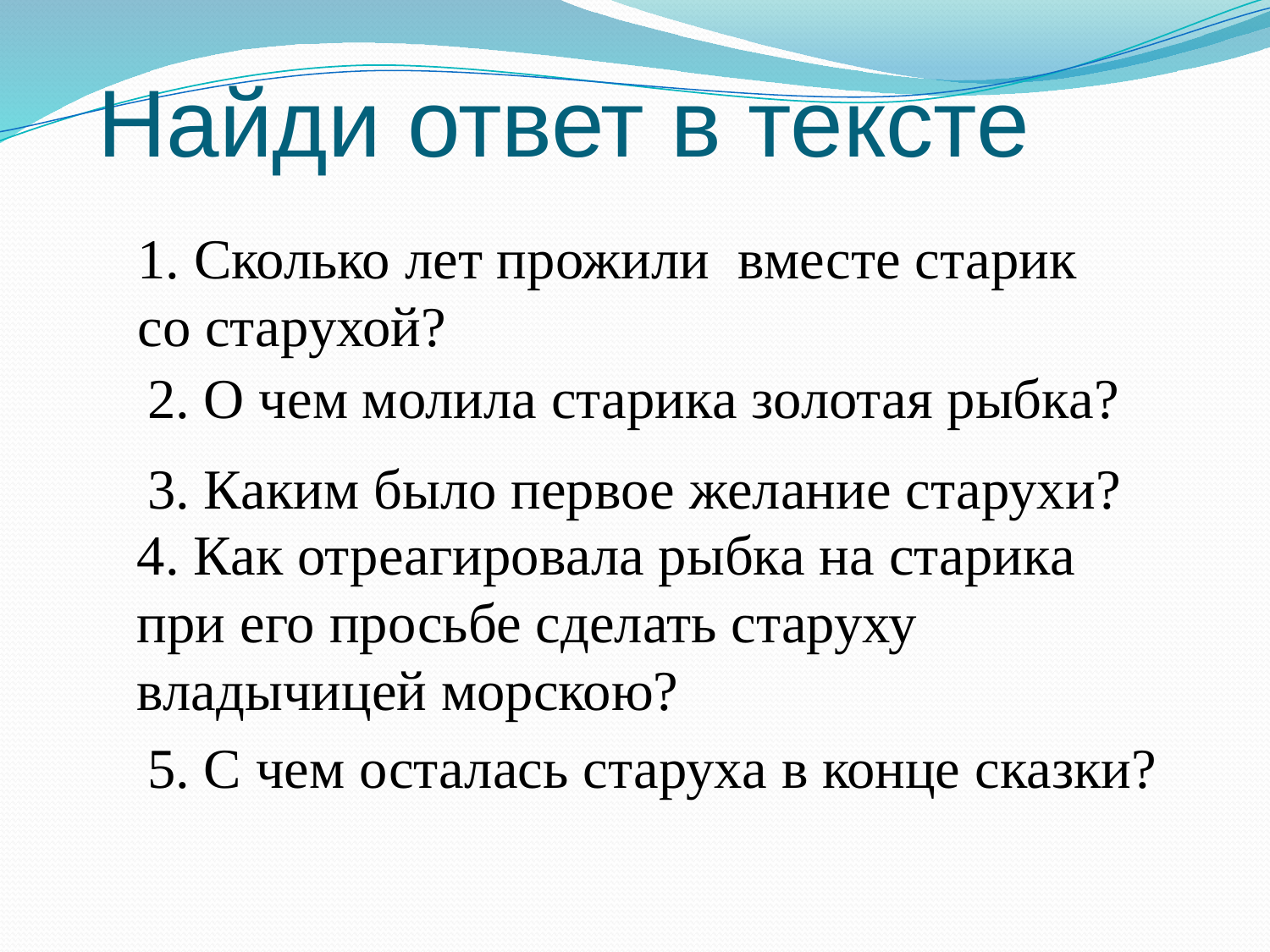

# Найди ответ в тексте
1. Сколько лет прожили  вместе старик со старухой?
2. О чем молила старика золотая рыбка?
3. Каким было первое желание старухи?
4. Как отреагировала рыбка на старика
при его просьбе сделать старуху
владычицей морскою?
5. С чем осталась старуха в конце сказки?